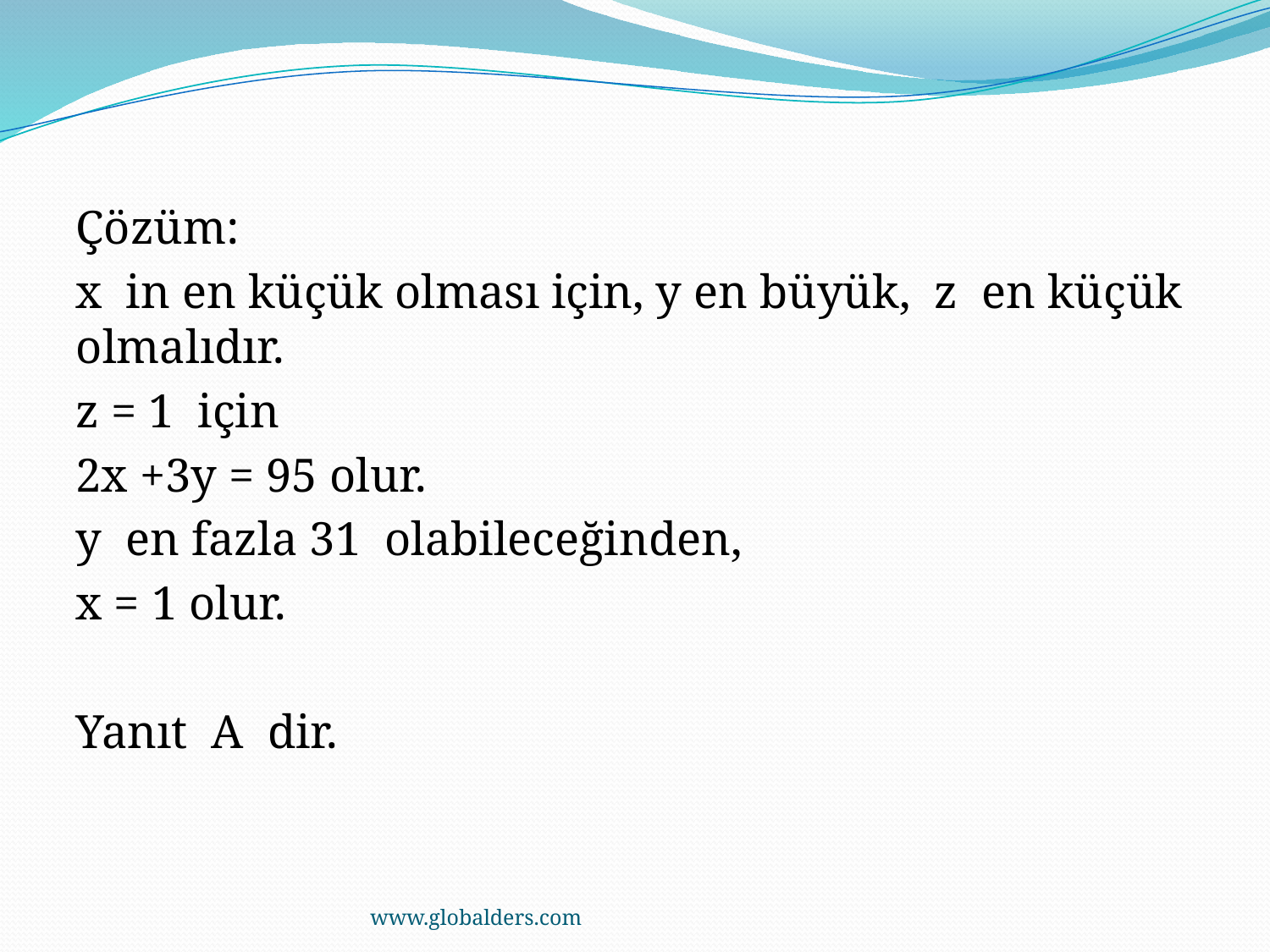

Çözüm:
x  in en küçük olması için, y en büyük,  z  en küçük olmalıdır.
z = 1  için
2x +3y = 95 olur.
y  en fazla 31  olabileceğinden,
x = 1 olur.

Yanıt  A  dir.

www.globalders.com